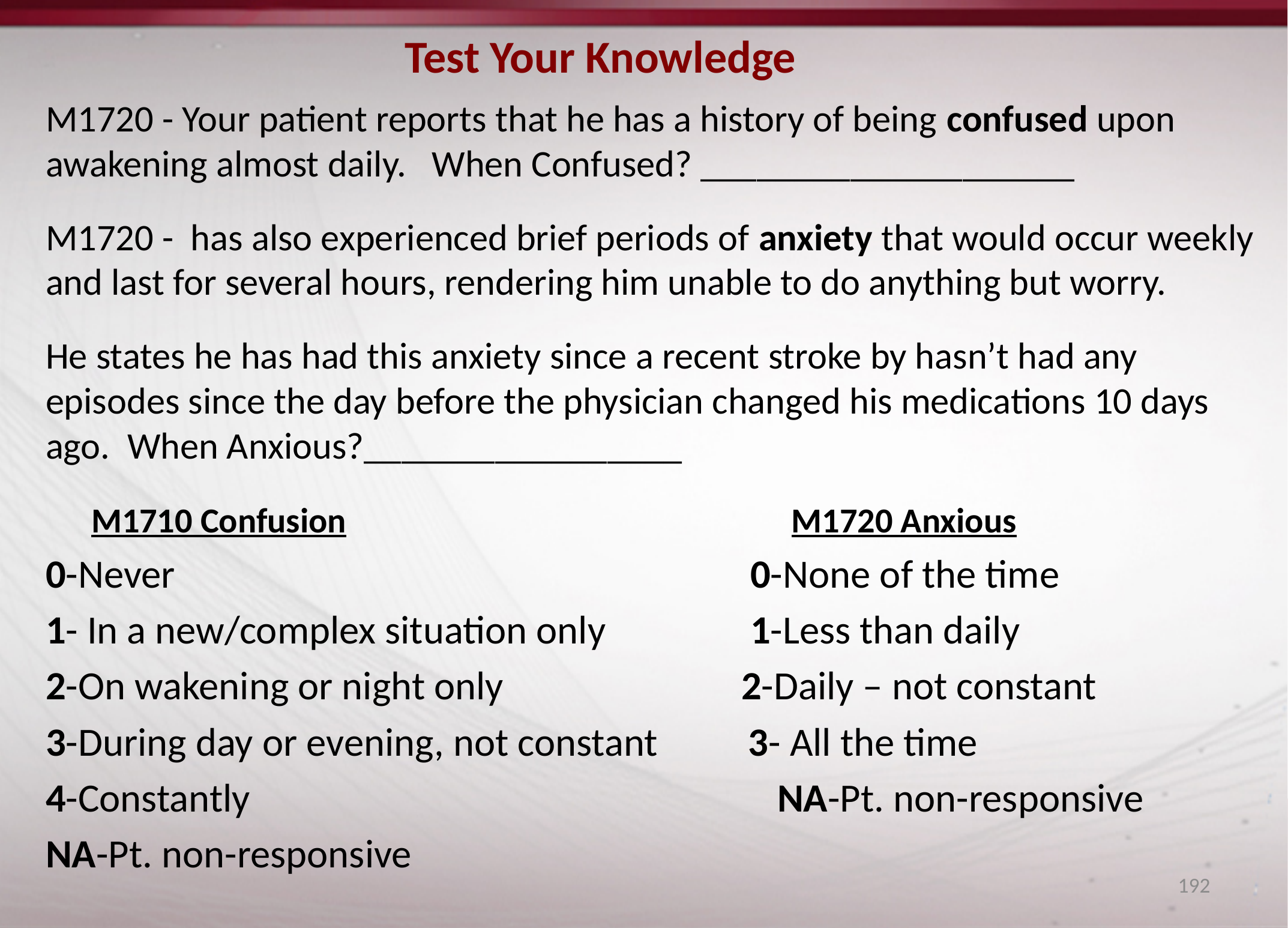

# Test Your Knowledge
M1720 - Your patient reports that he has a history of being confused upon awakening almost daily.   When Confused? ____________________

M1720 -  has also experienced brief periods of anxiety that would occur weekly and last for several hours, rendering him unable to do anything but worry.

He states he has had this anxiety since a recent stroke by hasn’t had any episodes since the day before the physician changed his medications 10 days ago.  When Anxious?_________________

        M1710 Confusion                                                        M1720 Anxious
0-Never			                                           0-None of the time
1- In a new/complex situation only                1-Less than daily
2-On wakening or night only	                      2-Daily – not constant
3-During day or evening, not constant          3- All the time
4-Constantly			                                    NA-Pt. non-responsive
NA-Pt. non-responsive
192